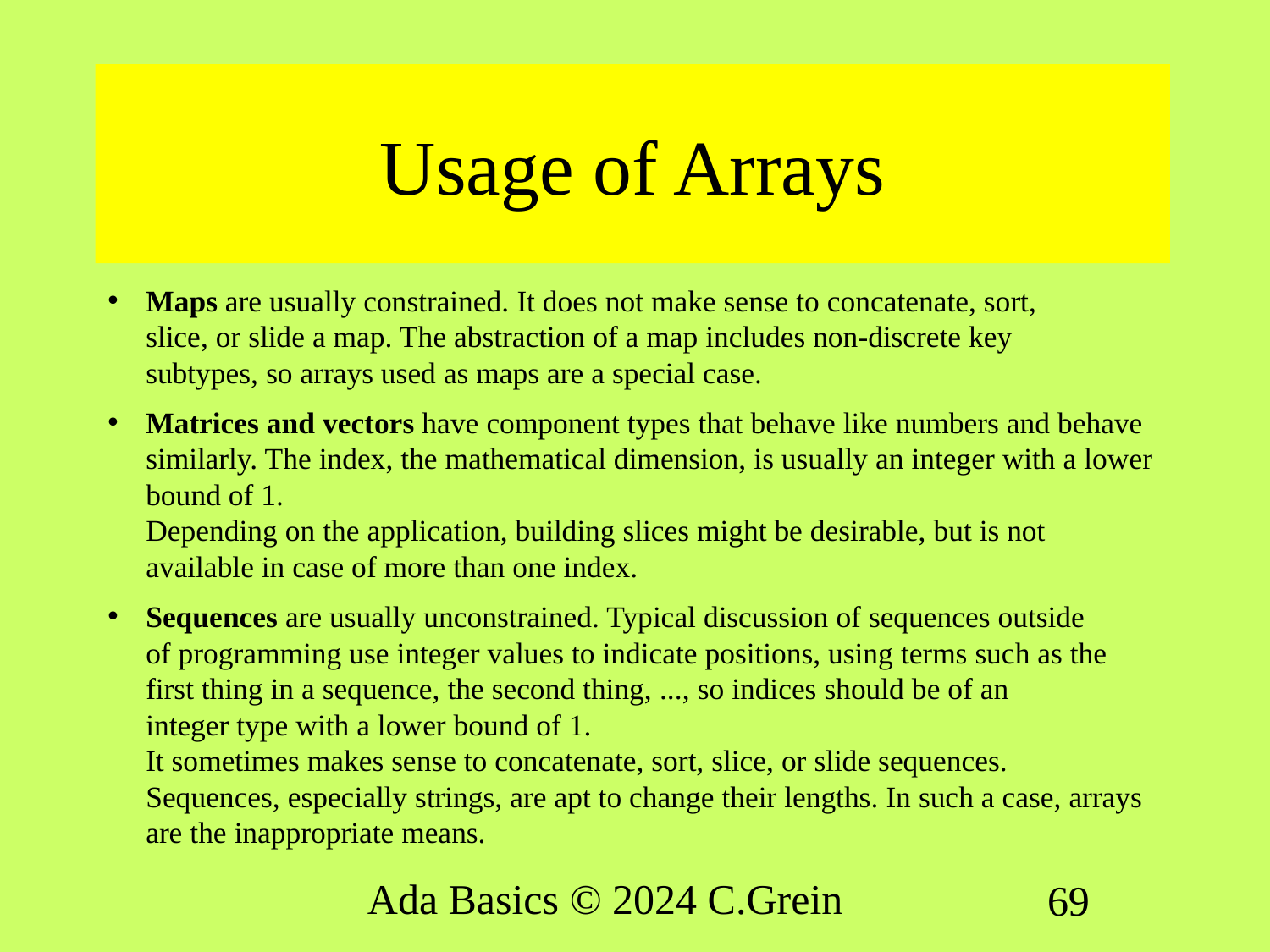

# Usage of Arrays
Maps are usually constrained. It does not make sense to concatenate, sort,
slice, or slide a map. The abstraction of a map includes non-discrete key
subtypes, so arrays used as maps are a special case.
Matrices and vectors have component types that behave like numbers and behave similarly. The index, the mathematical dimension, is usually an integer with a lower bound of 1.
Depending on the application, building slices might be desirable, but is not available in case of more than one index.
Sequences are usually unconstrained. Typical discussion of sequences outside
of programming use integer values to indicate positions, using terms such as the
first thing in a sequence, the second thing, ..., so indices should be of an
integer type with a lower bound of 1.
It sometimes makes sense to concatenate, sort, slice, or slide sequences.
Sequences, especially strings, are apt to change their lengths. In such a case, arrays are the inappropriate means.

Ada Basics © 2024 C.Grein
69